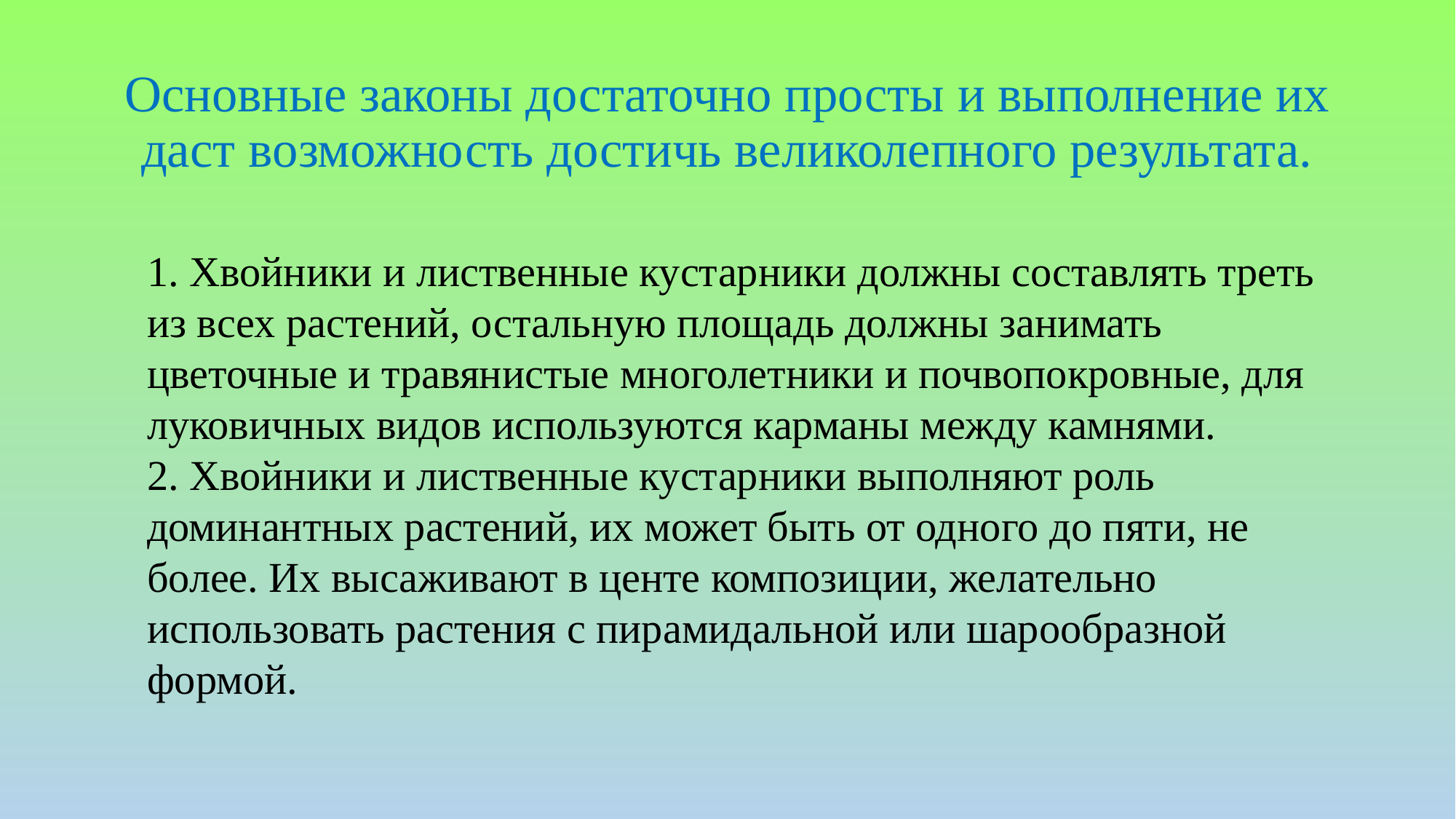

# Основные законы достаточно просты и выполнение их даст возможность достичь великолепного результата.
1. Хвойники и лиственные кустарники должны составлять треть из всех растений, остальную площадь должны занимать цветочные и травянистые многолетники и почвопокровные, для луковичных видов используются карманы между камнями.
2. Хвойники и лиственные кустарники выполняют роль доминантных растений, их может быть от одного до пяти, не более. Их высаживают в центе композиции, желательно использовать растения с пирамидальной или шарообразной формой.